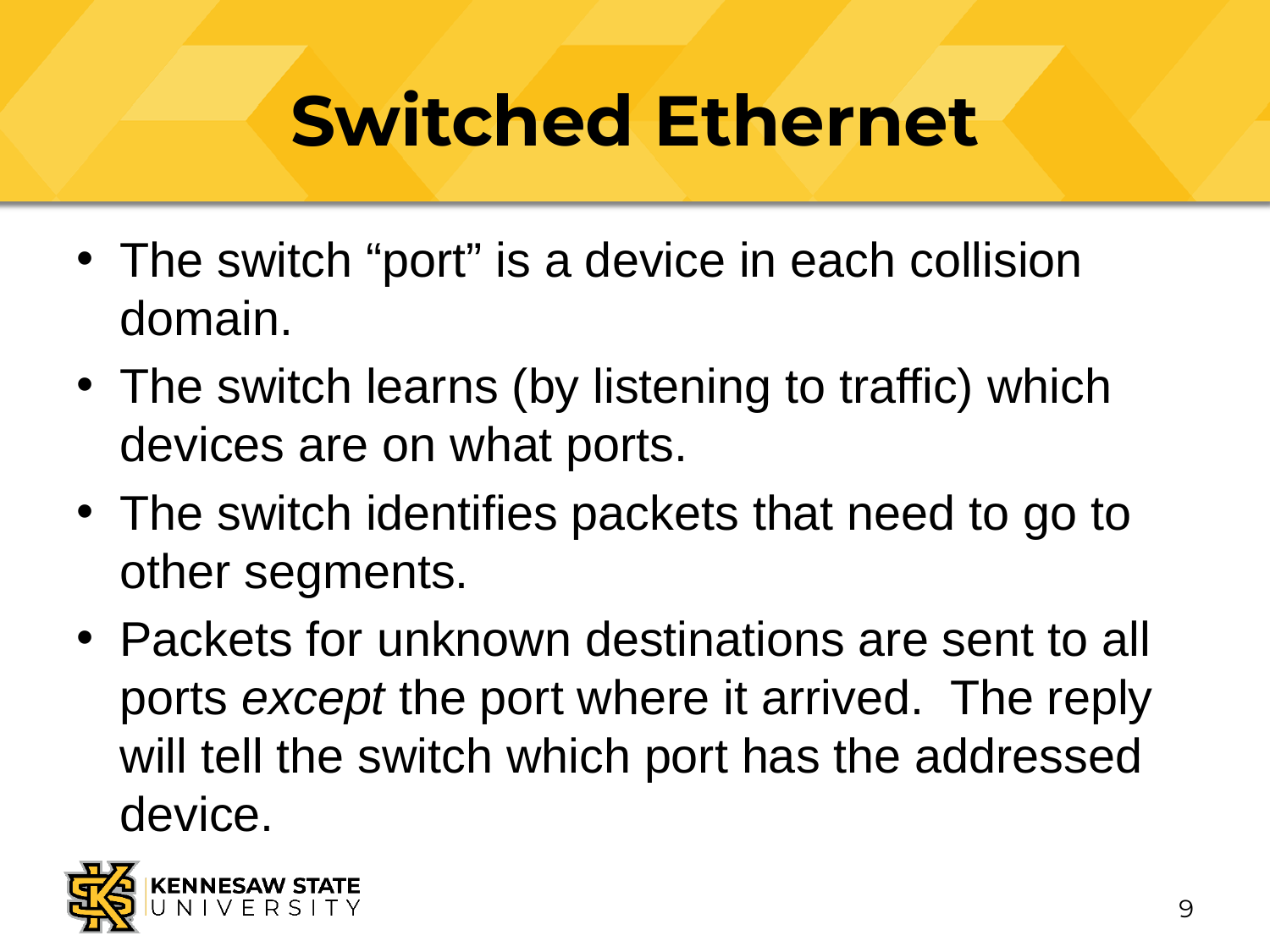

# Switched Ethernet
The switch “port” is a device in each collision domain.
The switch learns (by listening to traffic) which devices are on what ports.
The switch identifies packets that need to go to other segments.
Packets for unknown destinations are sent to all ports except the port where it arrived.  The reply will tell the switch which port has the addressed device.
9